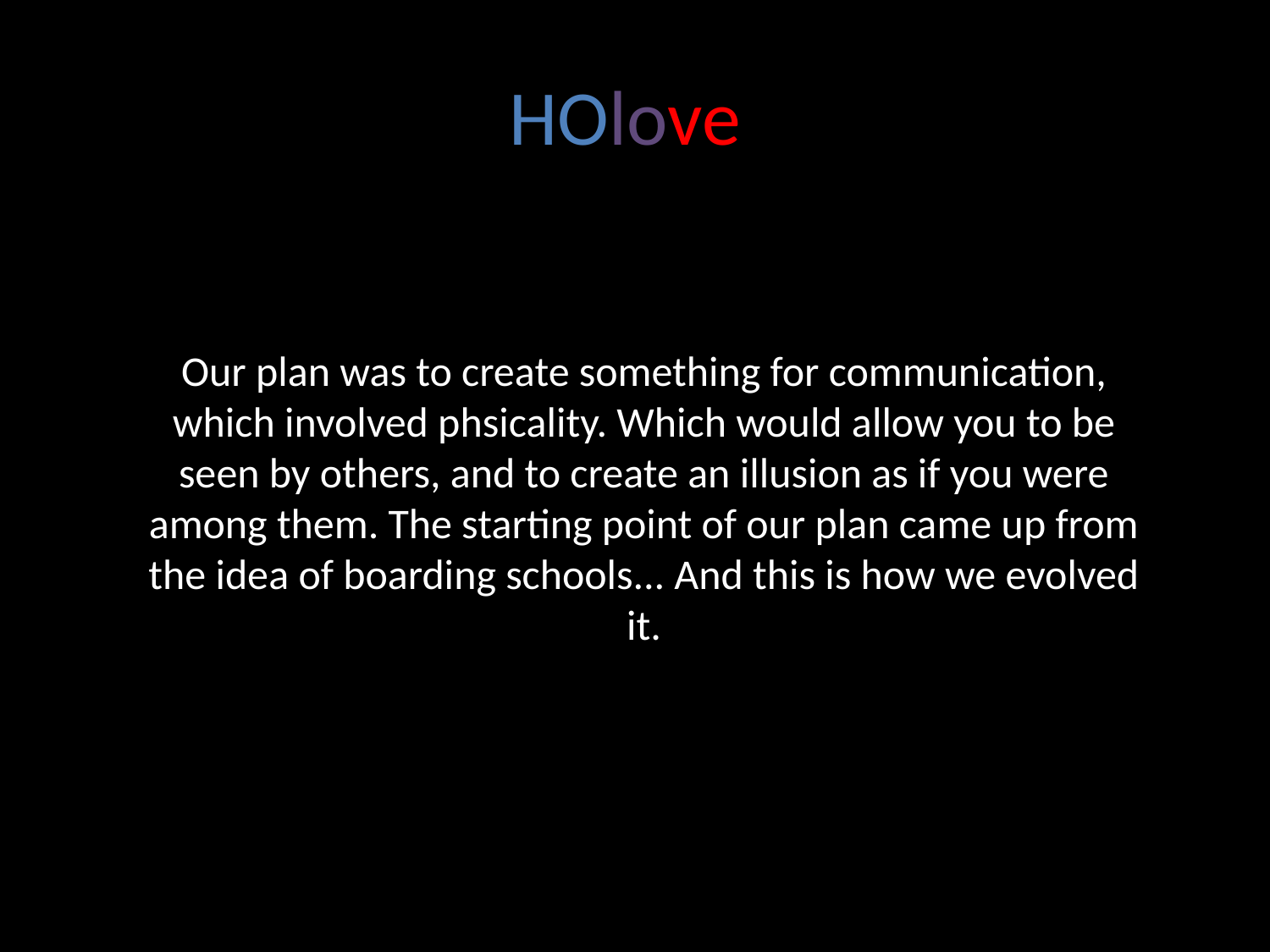

# HOlove
Our plan was to create something for communication, which involved phsicality. Which would allow you to be seen by others, and to create an illusion as if you were among them. The starting point of our plan came up from the idea of boarding schools... And this is how we evolved it.